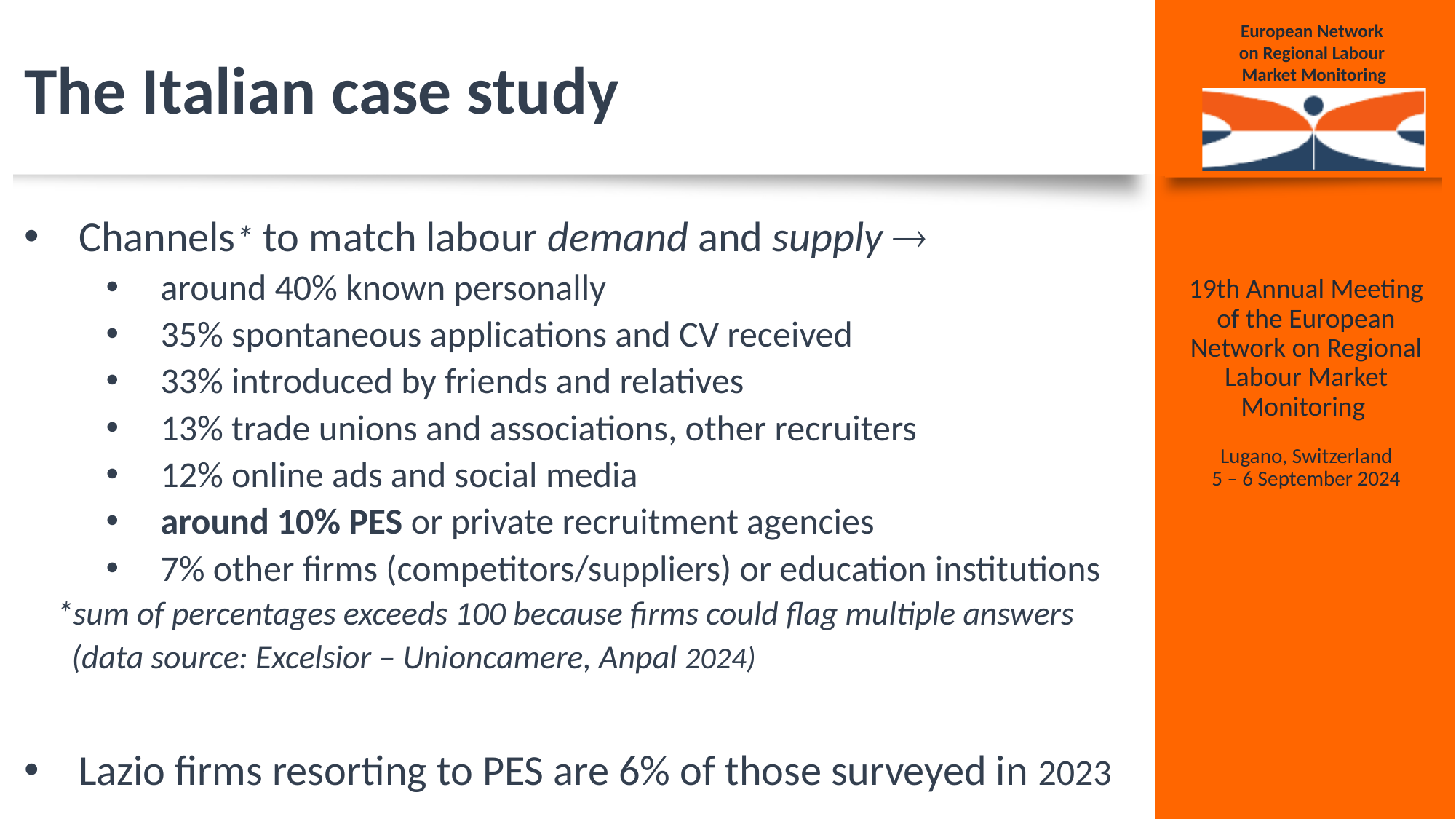

# The Italian case study
Channels* to match labour demand and supply →
around 40% known personally
35% spontaneous applications and CV received
33% introduced by friends and relatives
13% trade unions and associations, other recruiters
12% online ads and social media
around 10% PES or private recruitment agencies
7% other firms (competitors/suppliers) or education institutions
*sum of percentages exceeds 100 because firms could flag multiple answers
  (data source: Excelsior – Unioncamere, Anpal 2024)

Lazio firms resorting to PES are 6% of those surveyed in 2023